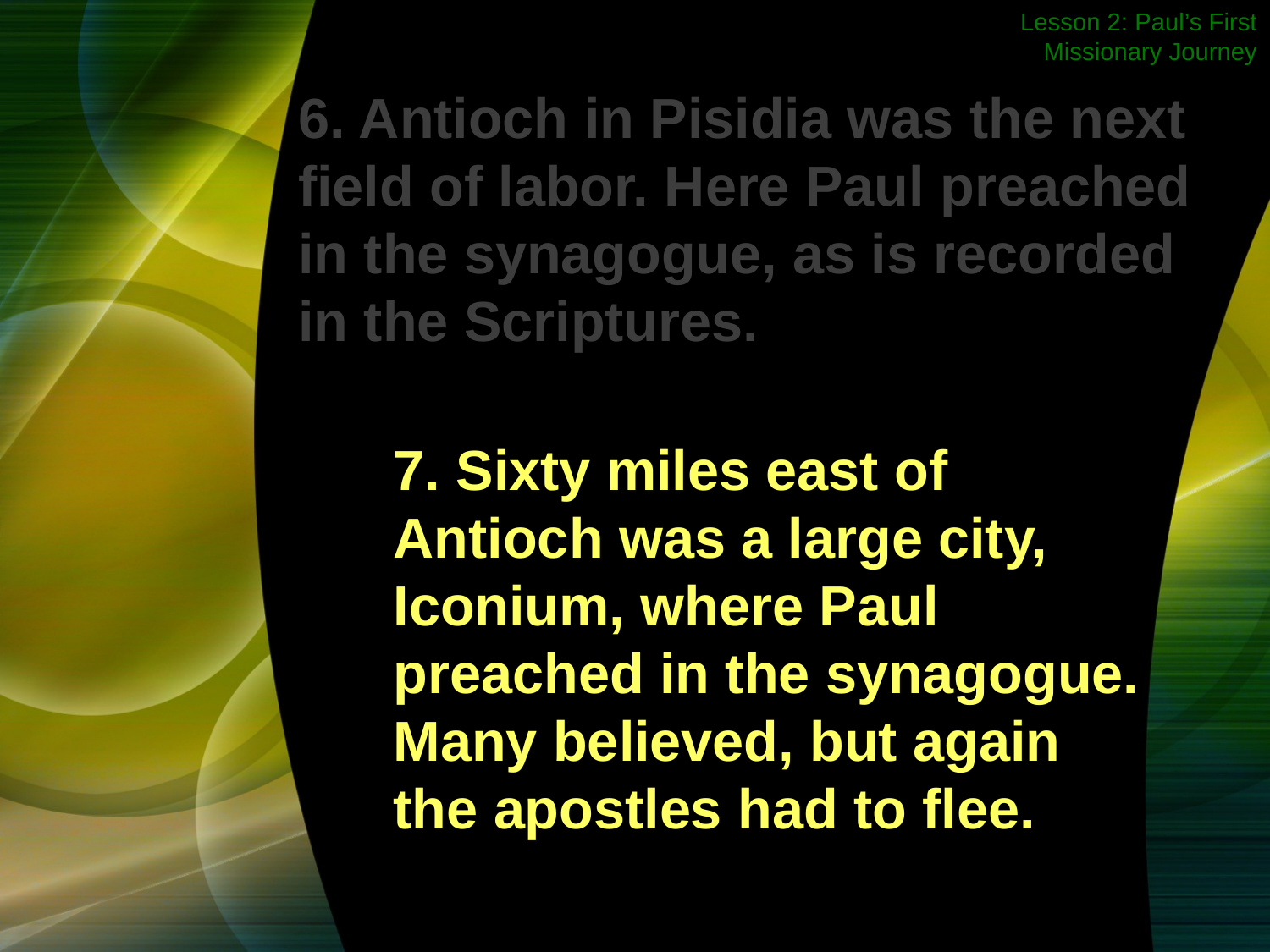

Lesson 2: Paul’s First Missionary Journey
6. Antioch in Pisidia was the next field of labor. Here Paul preached in the synagogue, as is recorded in the Scriptures.
7. Sixty miles east of Antioch was a large city, Iconium, where Paul preached in the synagogue. Many believed, but again the apostles had to flee.